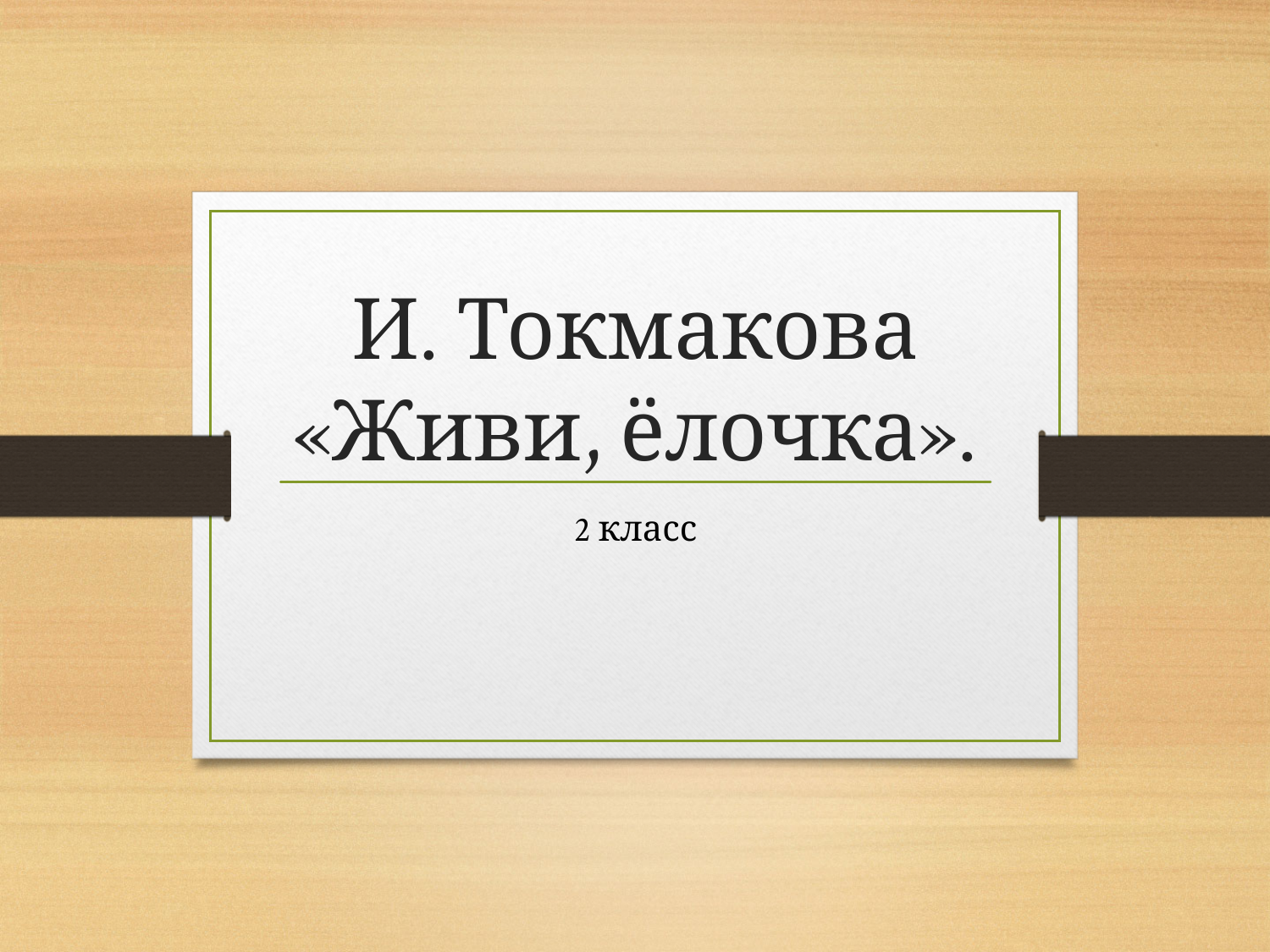

# И. Токмакова «Живи, ёлочка».
2 класс